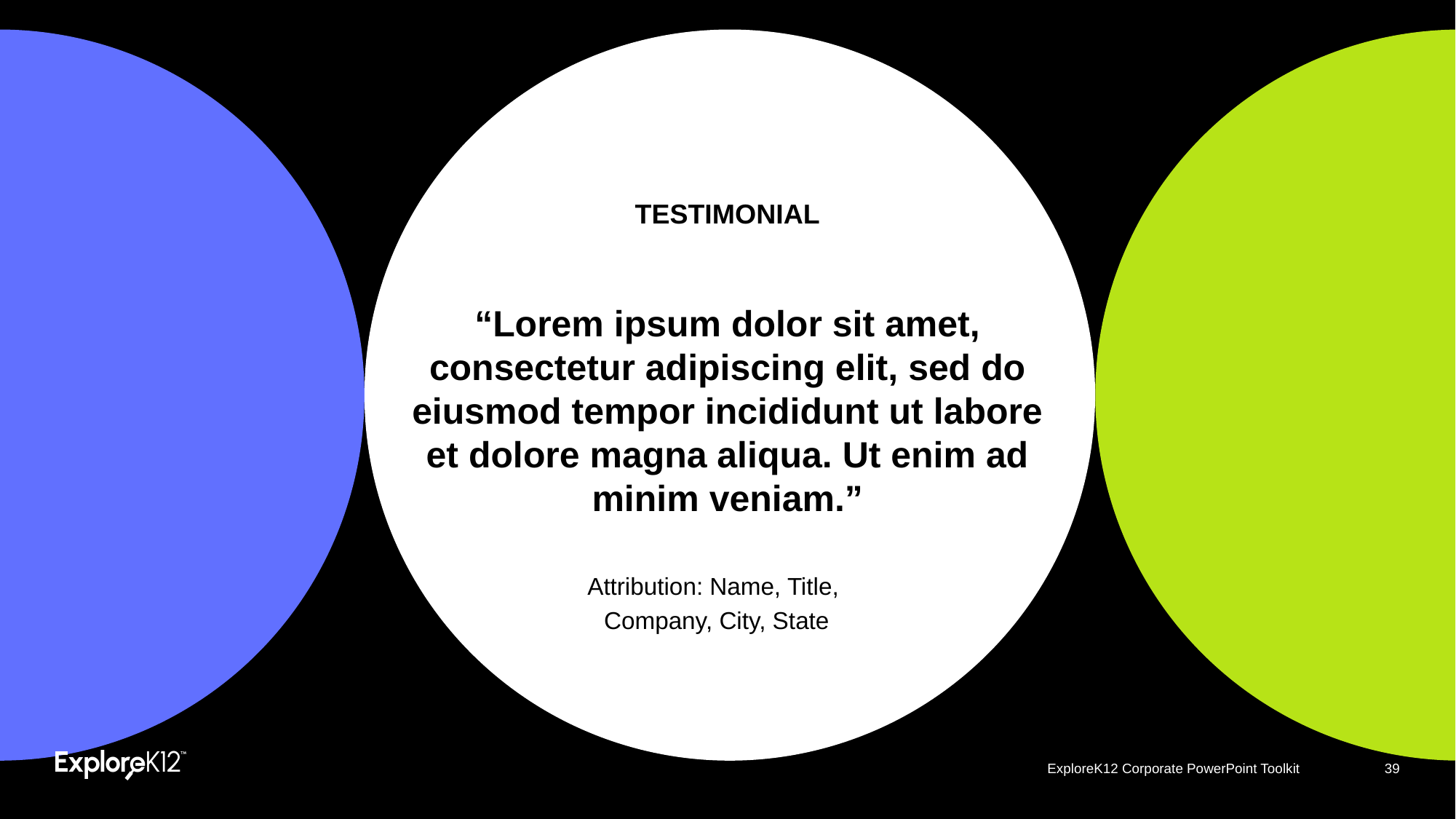

# “Lorem ipsum dolor sit amet, consectetur adipiscing elit, sed do eiusmod tempor incididunt ut labore et dolore magna aliqua. Ut enim ad minim veniam.”
Attribution: Name, Title,
Company, City, State
ExploreK12 Corporate PowerPoint Toolkit
39